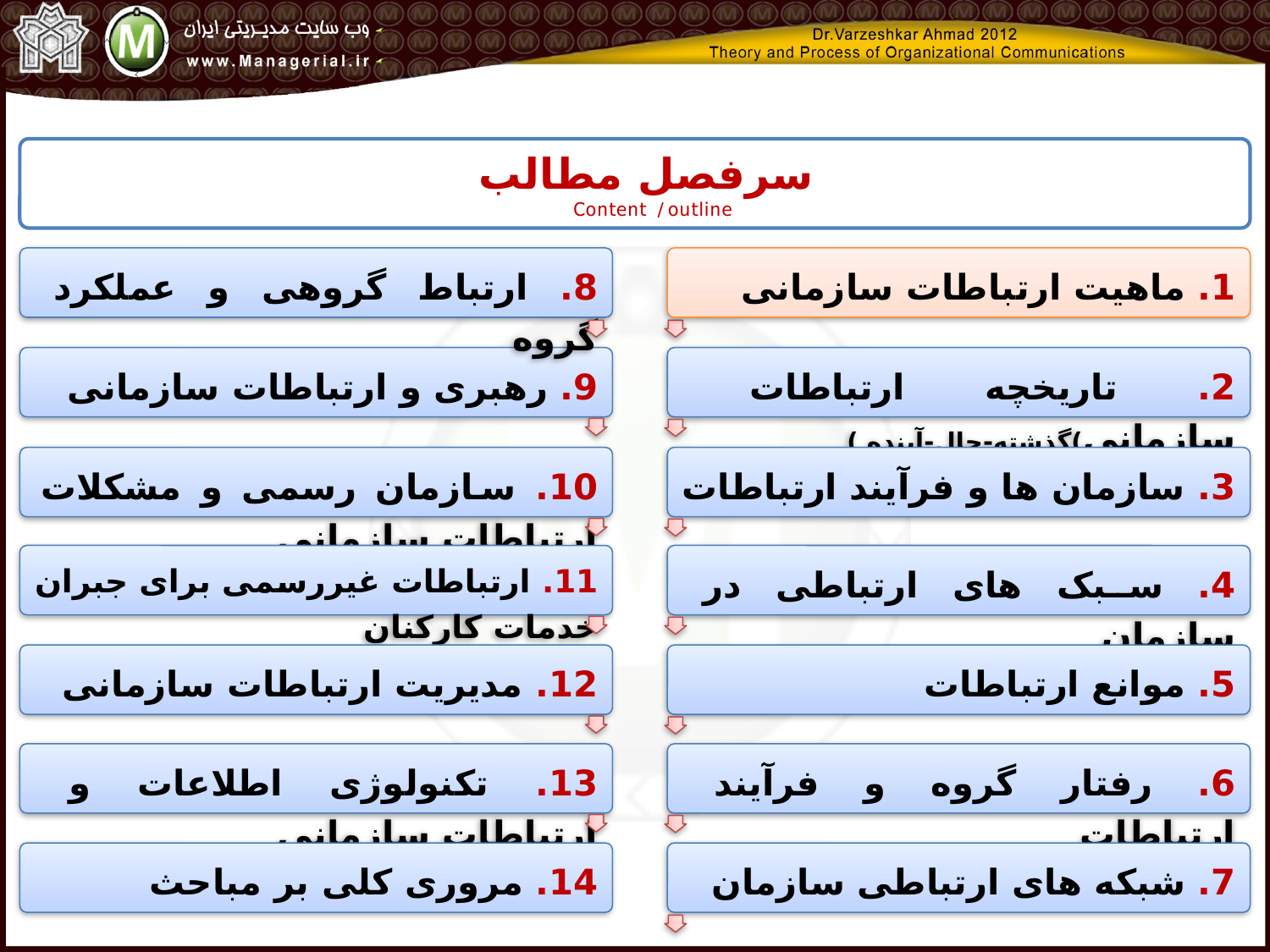

سرفصل مطالب
Content  /outline
8. ارتباط گروهی و عملکرد گروه
1. ماهیت ارتباطات سازمانی

9. رهبری و ارتباطات سازمانی
2. تاریخچه ارتباطات سازمانی)گذشته-حال-آینده )

10. سازمان رسمی و مشکلات ارتباطات سازمانی
3. سازمان ها و فرآیند ارتباطات

11. ارتباطات غیررسمی برای جبران خدمات کارکنان
4. سبک های ارتباطی در سازمان

12. مدیریت ارتباطات سازمانی
5. موانع ارتباطات

13. تکنولوژی اطلاعات و ارتباطات سازمانی
6. رفتار گروه و فرآیند ارتباطات

14. مروری کلی بر مباحث
7. شبکه های ارتباطی سازمان